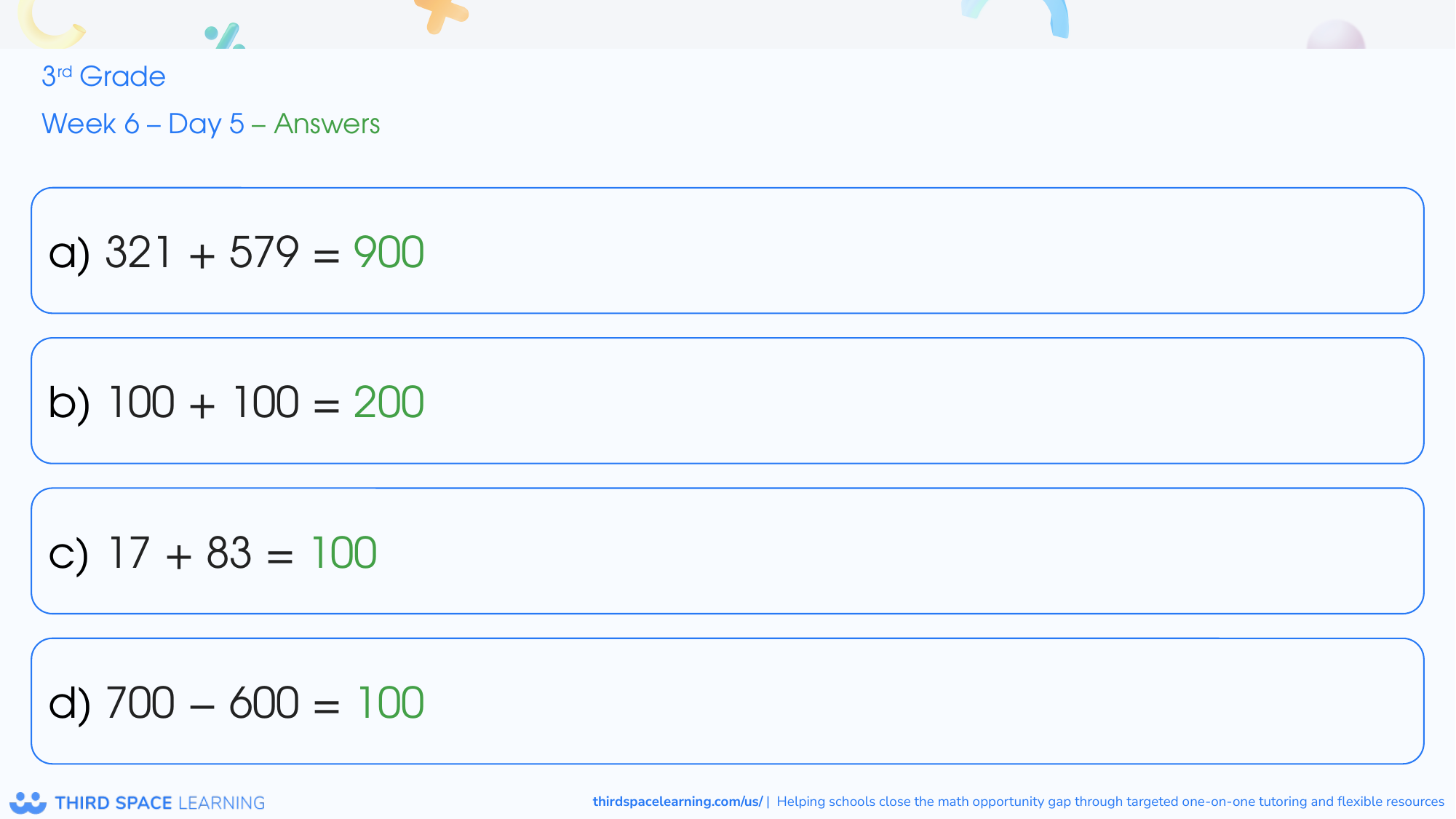

3rd Grade
Week 6 – Day 5 – Answers
321 + 579 = 900
100 + 100 = 200
17 + 83 = 100
700 − 600 = 100